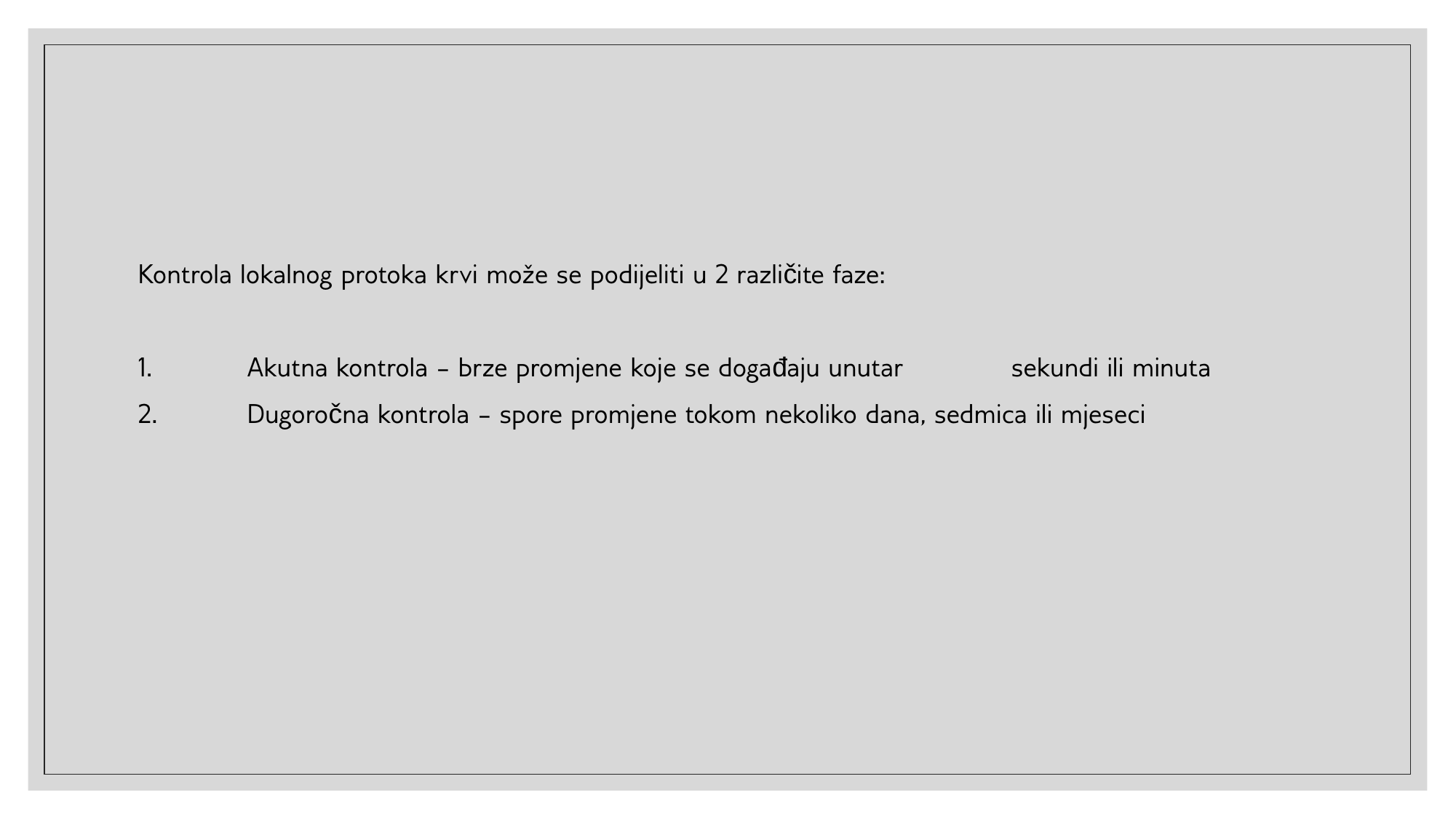

Kontrola lokalnog protoka krvi može se podijeliti u 2 različite faze:

1.	Akutna kontrola – brze promjene koje se događaju unutar 	sekundi ili minuta
2.	Dugoročna kontrola – spore promjene tokom nekoliko dana, sedmica ili mjeseci